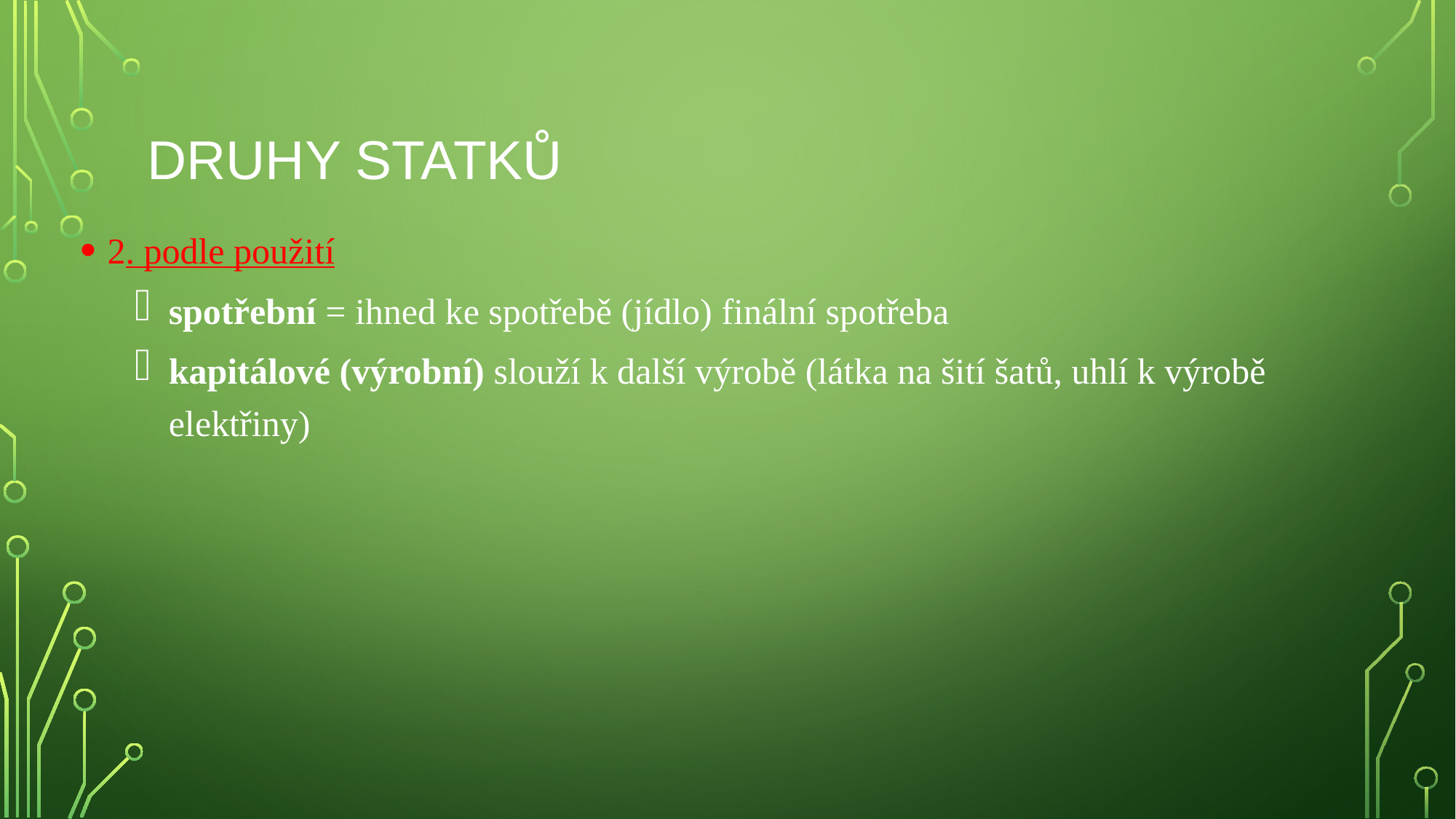

# DRUHY STATKŮ
2. podle použití
spotřební = ihned ke spotřebě (jídlo) finální spotřeba
kapitálové (výrobní) slouží k další výrobě (látka na šití šatů, uhlí k výrobě elektřiny)